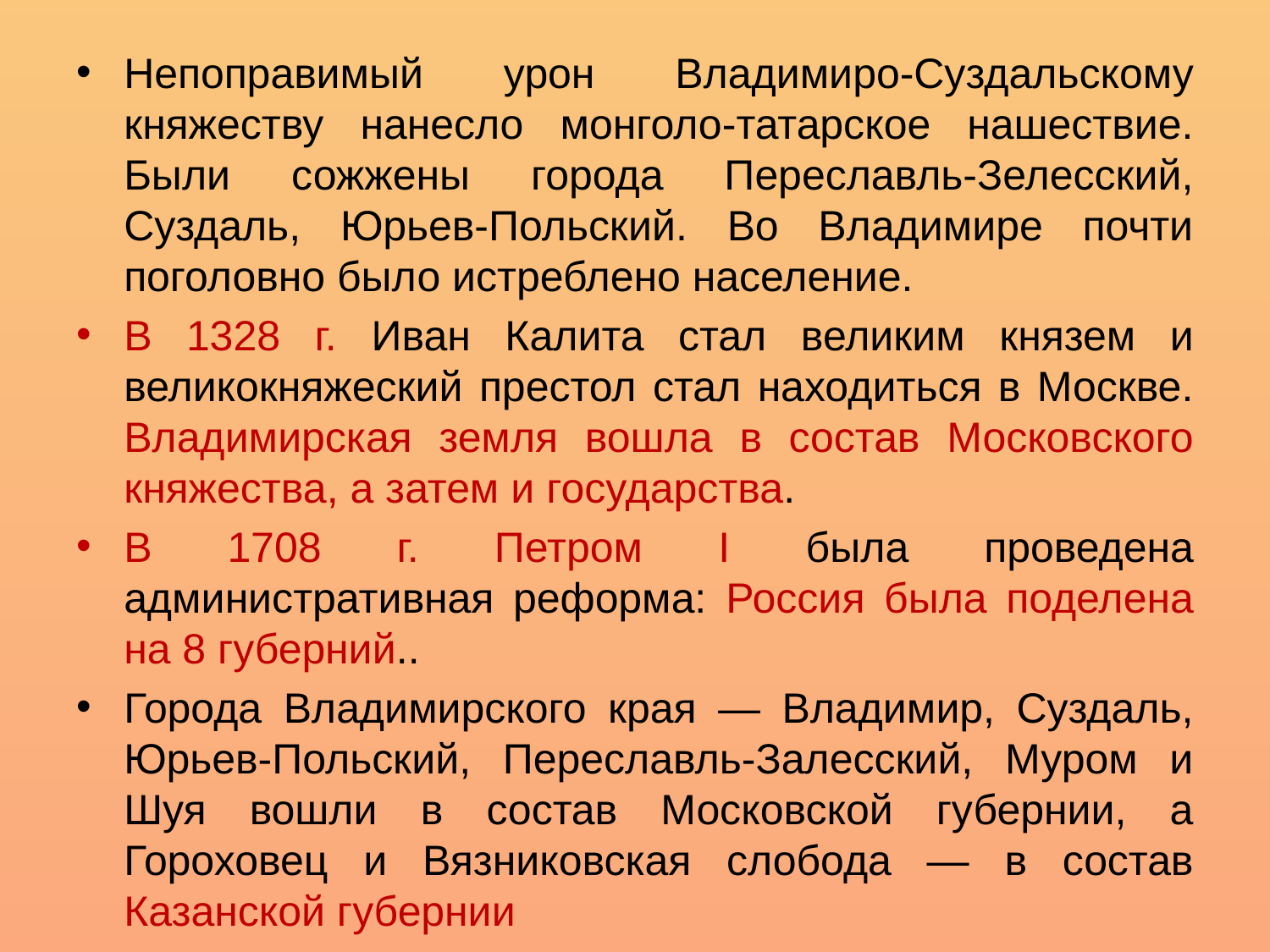

#
Непоправимый урон Владимиро-Суздальскому княжеству нанесло монголо-татарское нашествие. Были сожжены города Переславль-Зелесский, Суздаль, Юрьев-Польский. Во Владимире почти поголовно было истреблено население.
В 1328 г. Иван Калита стал великим князем и великокняжеский престол стал находиться в Москве. Владимирская земля вошла в состав Московского княжества, а затем и государства.
В 1708 г. Петром I была проведена административная реформа: Россия была поделена на 8 губерний..
Города Владимирского края — Владимир, Суздаль, Юрьев-Польский, Переславль-Залесский, Муром и Шуя вошли в состав Московской губернии, а Гороховец и Вязниковская слобода — в состав Казанской губернии